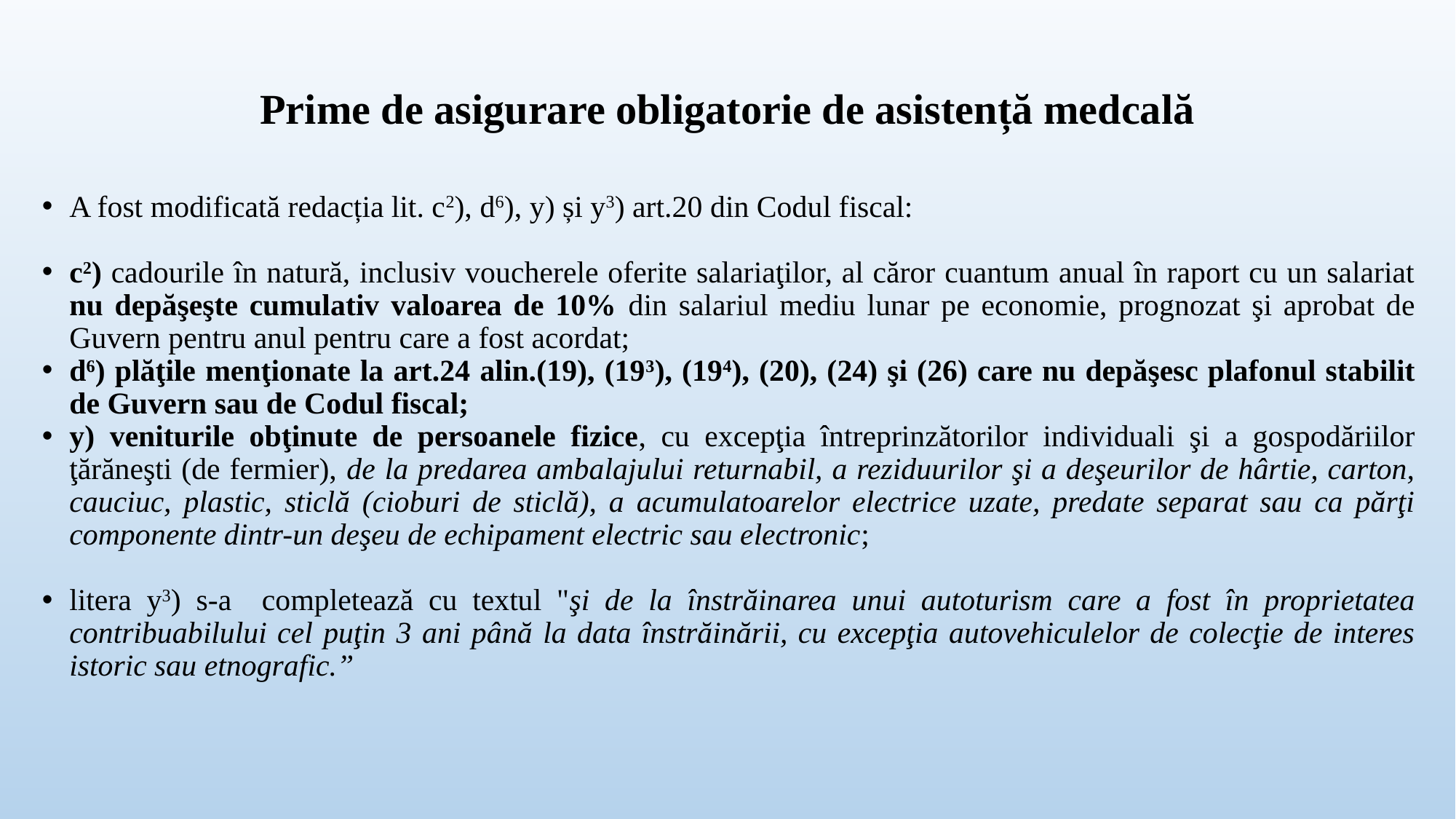

# Prime de asigurare obligatorie de asistență medcală
A fost modificată redacția lit. c2), d6), y) și y3) art.20 din Codul fiscal:

c2) cadourile în natură, inclusiv voucherele oferite salariaţilor, al căror cuantum anual în raport cu un salariat nu depăşeşte cumulativ valoarea de 10% din salariul mediu lunar pe economie, prognozat şi aprobat de Guvern pentru anul pentru care a fost acordat;
d6) plăţile menţionate la art.24 alin.(19), (193), (194), (20), (24) şi (26) care nu depăşesc plafonul stabilit de Guvern sau de Codul fiscal;
y) veniturile obţinute de persoanele fizice, cu excepţia întreprinzătorilor individuali şi a gospodăriilor ţărăneşti (de fermier), de la predarea ambalajului returnabil, a reziduurilor şi a deşeurilor de hârtie, carton, cauciuc, plastic, sticlă (cioburi de sticlă), a acumulatoarelor electrice uzate, predate separat sau ca părţi componente dintr-un deşeu de echipament electric sau electronic;

litera y3) s-a  completează cu textul "şi de la înstrăinarea unui autoturism care a fost în proprietatea contribuabilului cel puţin 3 ani până la data înstrăinării, cu excepţia autovehiculelor de colecţie de interes istoric sau etnografic.”